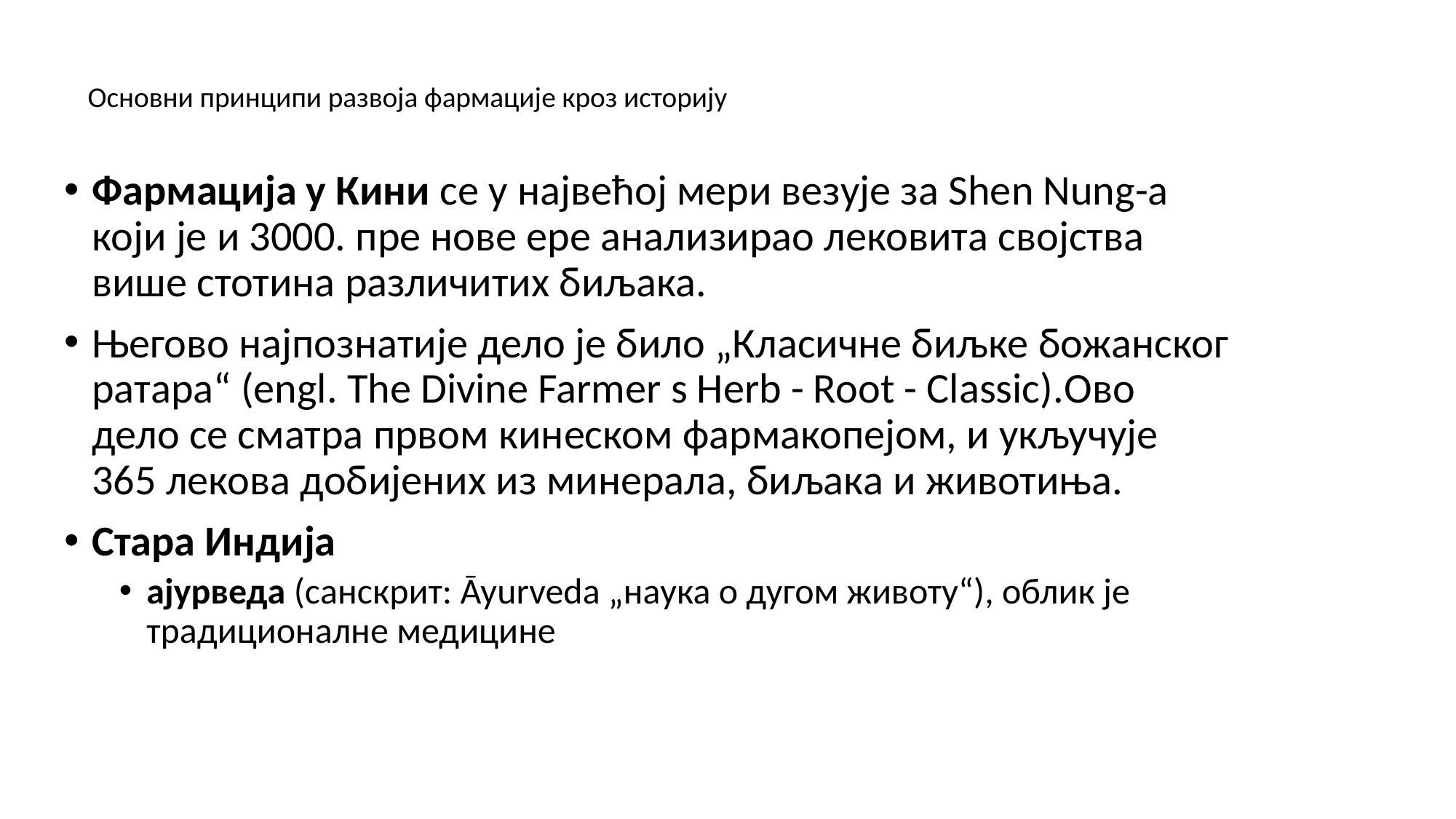

# Основни принципи развоја фармације кроз историју
Фармација у Кини се у највећој мери везује за Shen Nung-а који је и 3000. пре нове ере анализирао лековита својства више стотина различитих биљака.
Његово најпознатије дело је било „Класичне биљке божанског ратара“ (engl. The Divine Farmer s Herb - Root - Classic).Ово дело се сматра првом кинеском фармакопејом, и укључује 365 лекова добијених из минерала, биљака и животиња.
Стара Индија
ајурведа (санскрит: Āyurveda „наука о дугом животу“), облик је традиционалне медицине